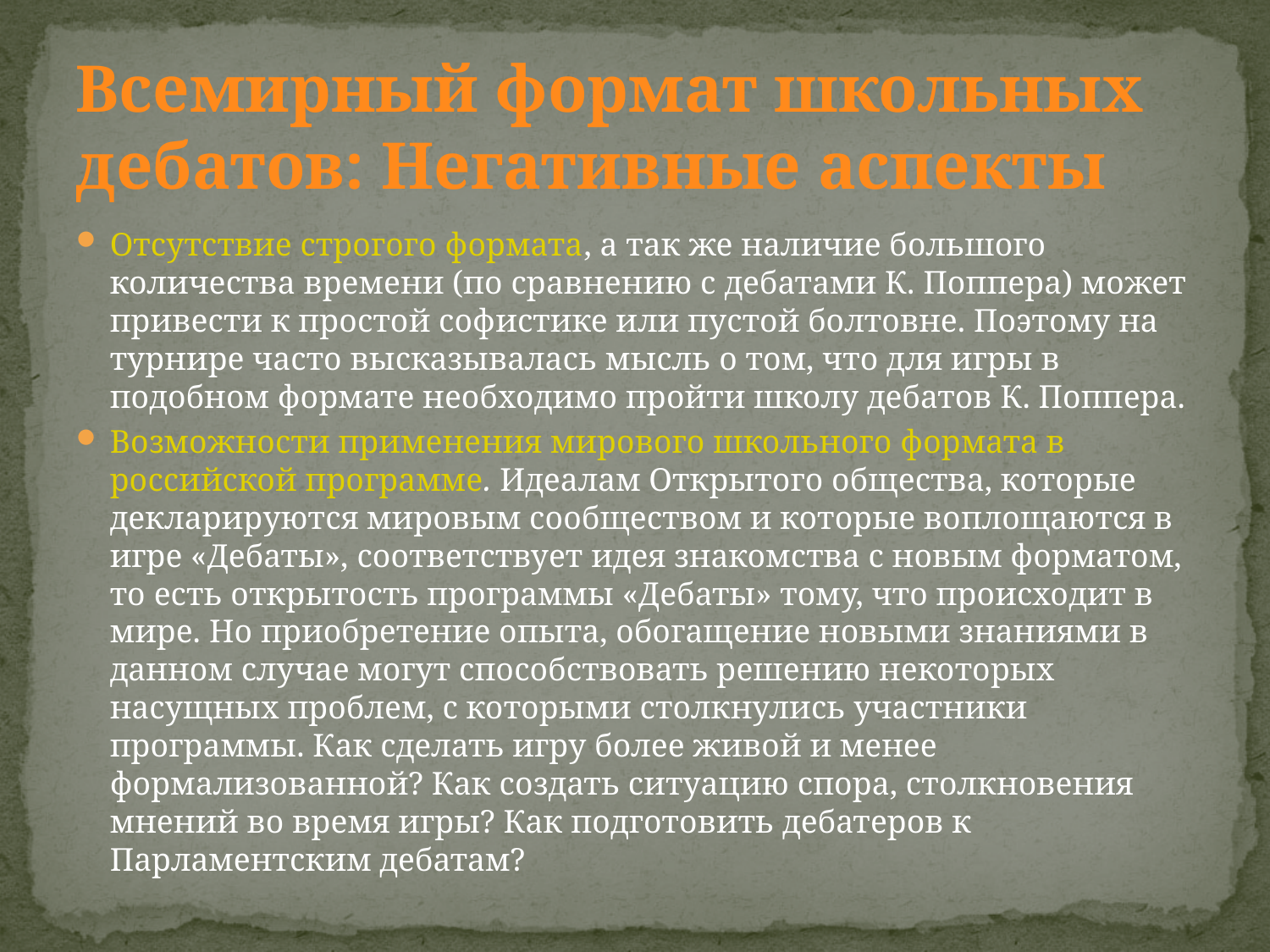

# Всемирный формат школьных дебатов: Негативные аспекты
Отсутствие строгого формата, а так же наличие большого количества времени (по сравнению с дебатами К. Поппера) может привести к простой софистике или пустой болтовне. Поэтому на турнире часто высказывалась мысль о том, что для игры в подобном формате необходимо пройти школу дебатов К. Поппера.
Возможности применения мирового школьного формата в российской программе. Идеалам Открытого общества, которые декларируются мировым сообществом и которые воплощаются в игре «Дебаты», соответствует идея знакомства с новым форматом, то есть открытость программы «Дебаты» тому, что происходит в мире. Но приобретение опыта, обогащение новыми знаниями в данном случае могут способствовать решению некоторых насущных проблем, с которыми столкнулись участники программы. Как сделать игру более живой и менее формализованной? Как создать ситуацию спора, столкновения мнений во время игры? Как подготовить дебатеров к Парламентским дебатам?